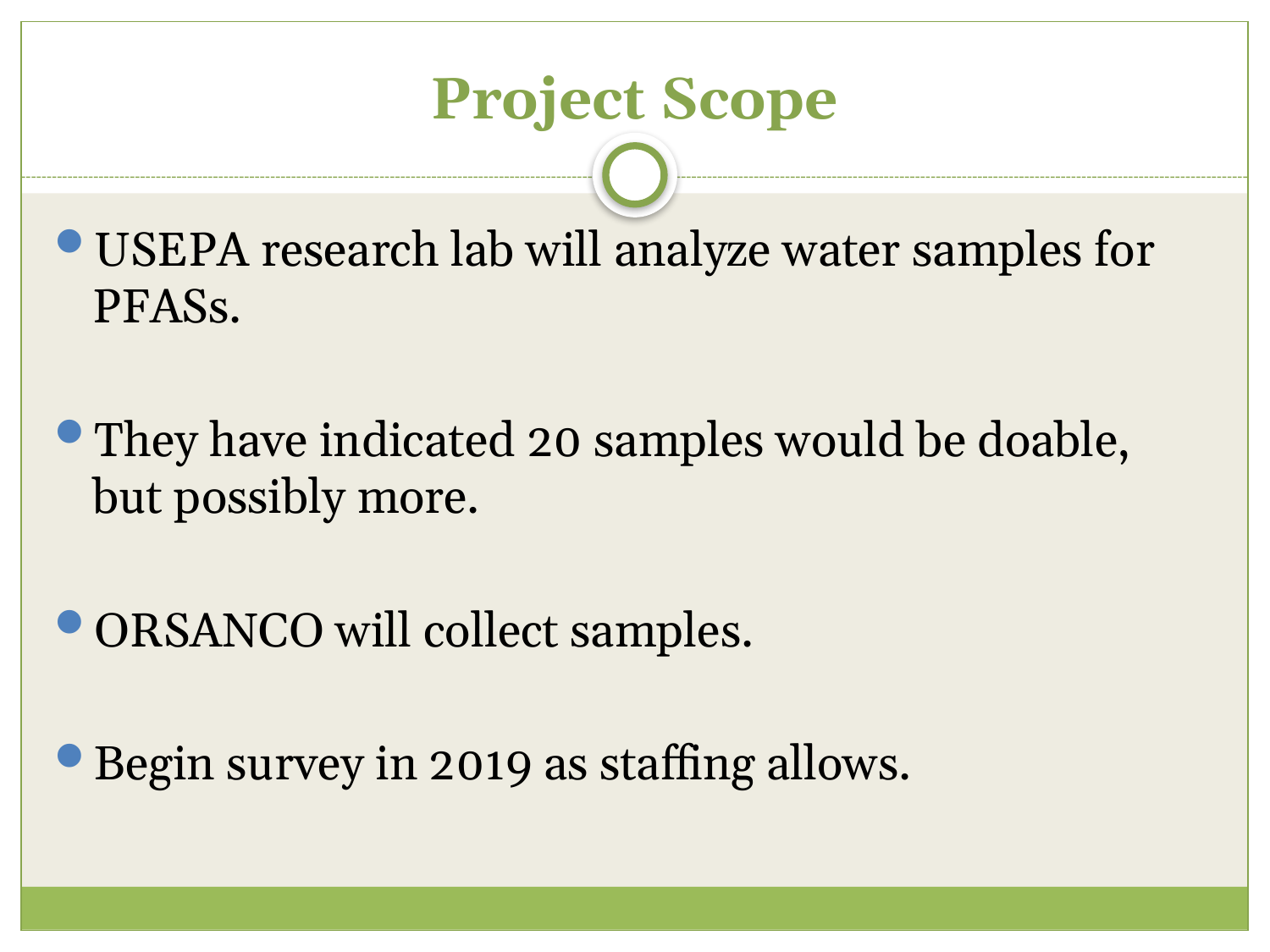

# Project Scope
USEPA research lab will analyze water samples for PFASs.

They have indicated 20 samples would be doable, but possibly more.

ORSANCO will collect samples.

Begin survey in 2019 as staffing allows.